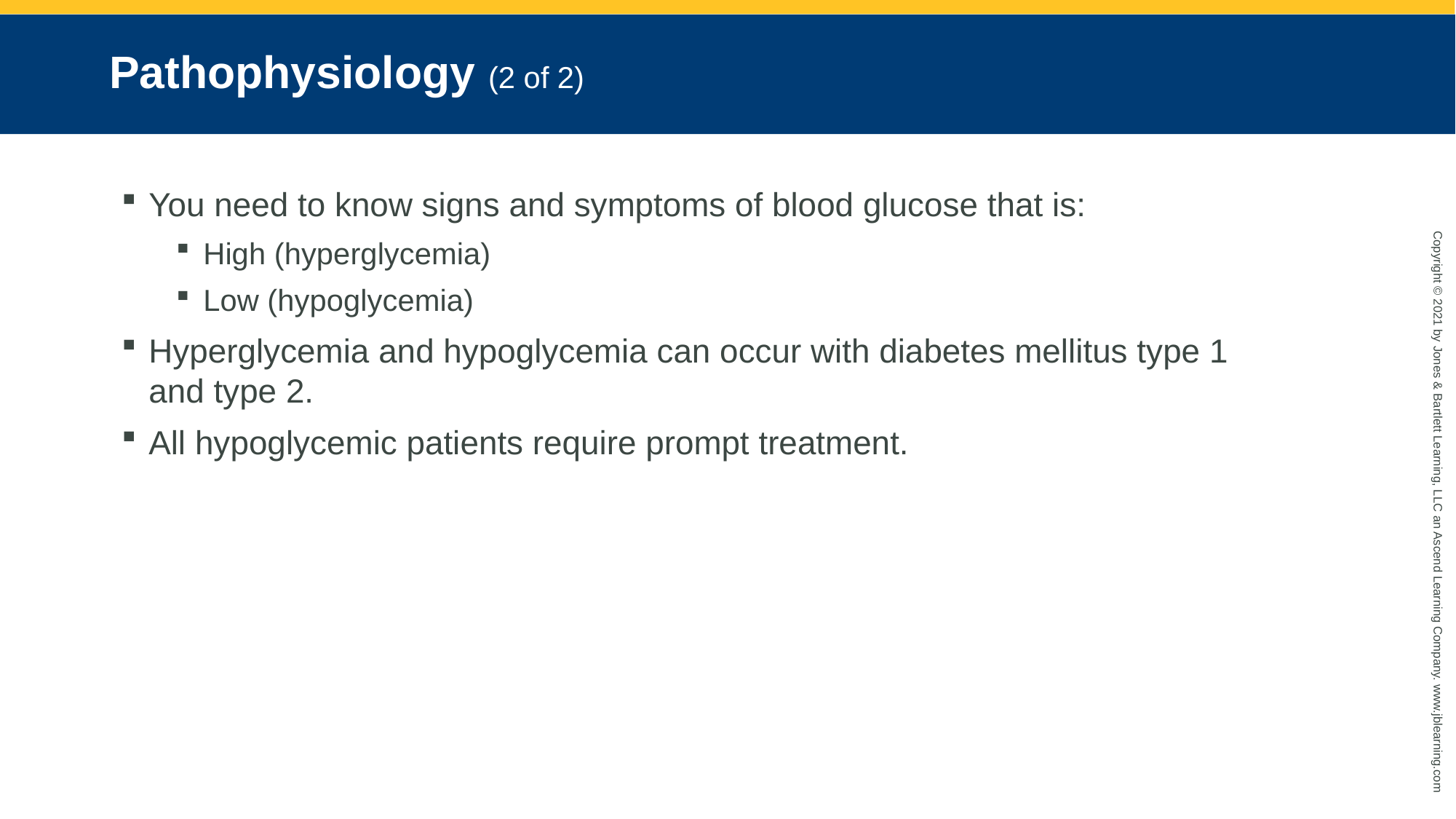

# Pathophysiology (2 of 2)
You need to know signs and symptoms of blood glucose that is:
High (hyperglycemia)
Low (hypoglycemia)
Hyperglycemia and hypoglycemia can occur with diabetes mellitus type 1 and type 2.
All hypoglycemic patients require prompt treatment.